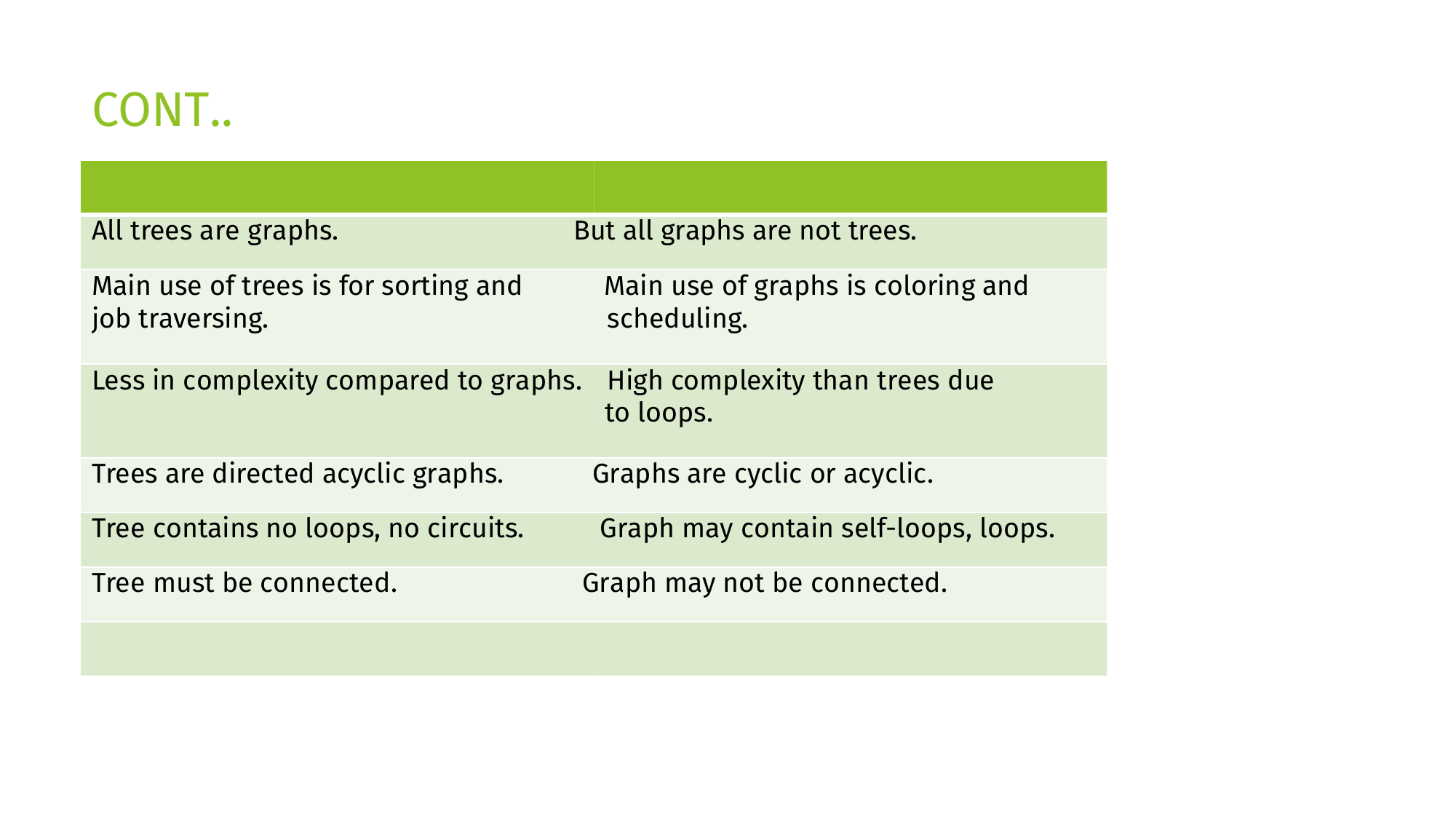

CONT..

All trees are graphs.                                But all graphs are not trees.

Main use of trees is for sorting and          Main use of graphs is coloring and job traversing.                                              scheduling.

Less in complexity compared to graphs.   High complexity than trees due to loops.

Trees are directed acyclic graphs.            Graphs are cyclic or acyclic.

Tree contains no loops, no circuits.          Graph may contain self-loops, loops.

Tree must be connected.                         Graph may not be connected.